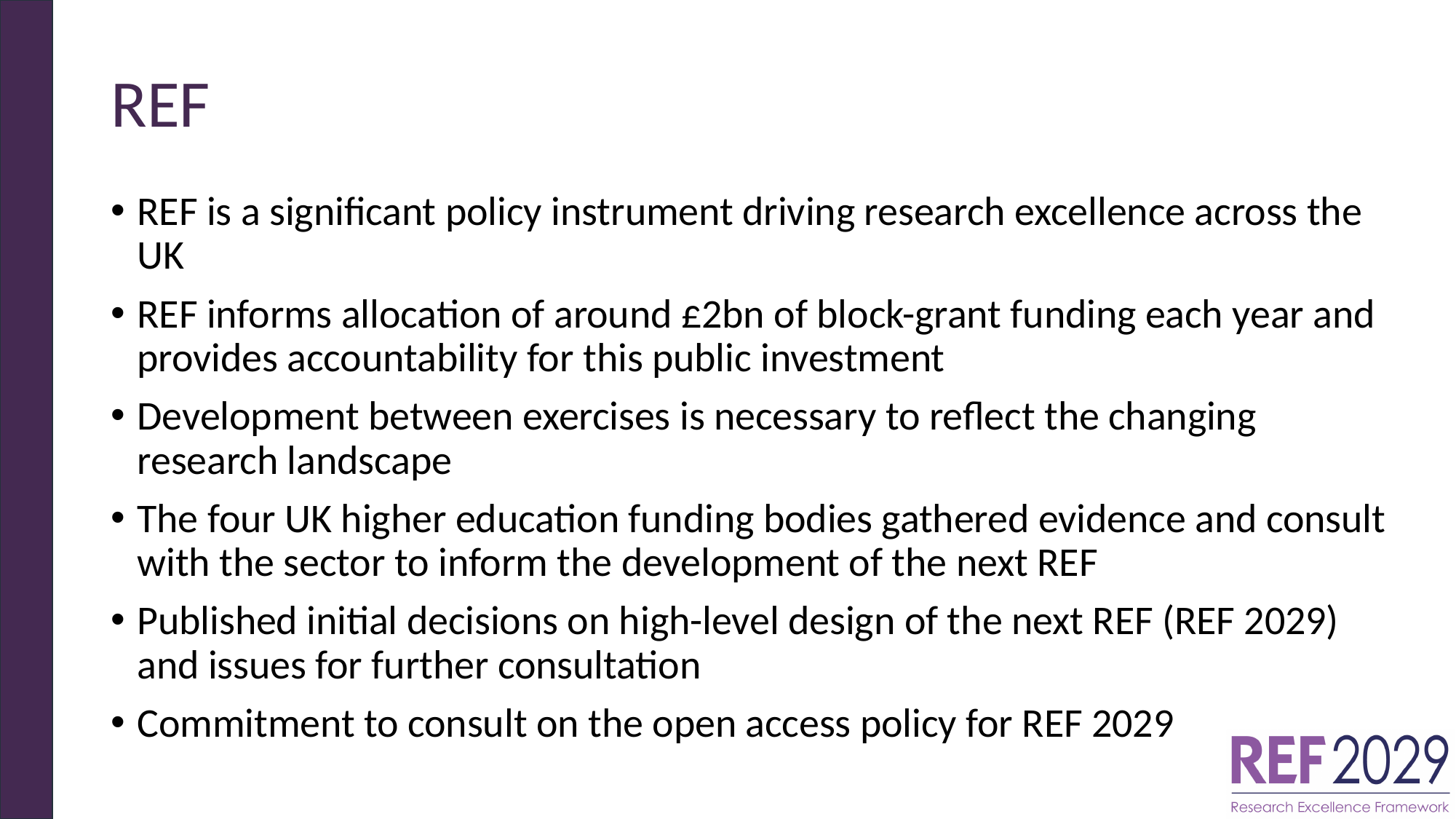

# REF
REF is a significant policy instrument driving research excellence across the UK
REF informs allocation of around £2bn of block-grant funding each year and provides accountability for this public investment
Development between exercises is necessary to reflect the changing research landscape
The four UK higher education funding bodies gathered evidence and consult with the sector to inform the development of the next REF
Published initial decisions on high-level design of the next REF (REF 2029) and issues for further consultation
Commitment to consult on the open access policy for REF 2029